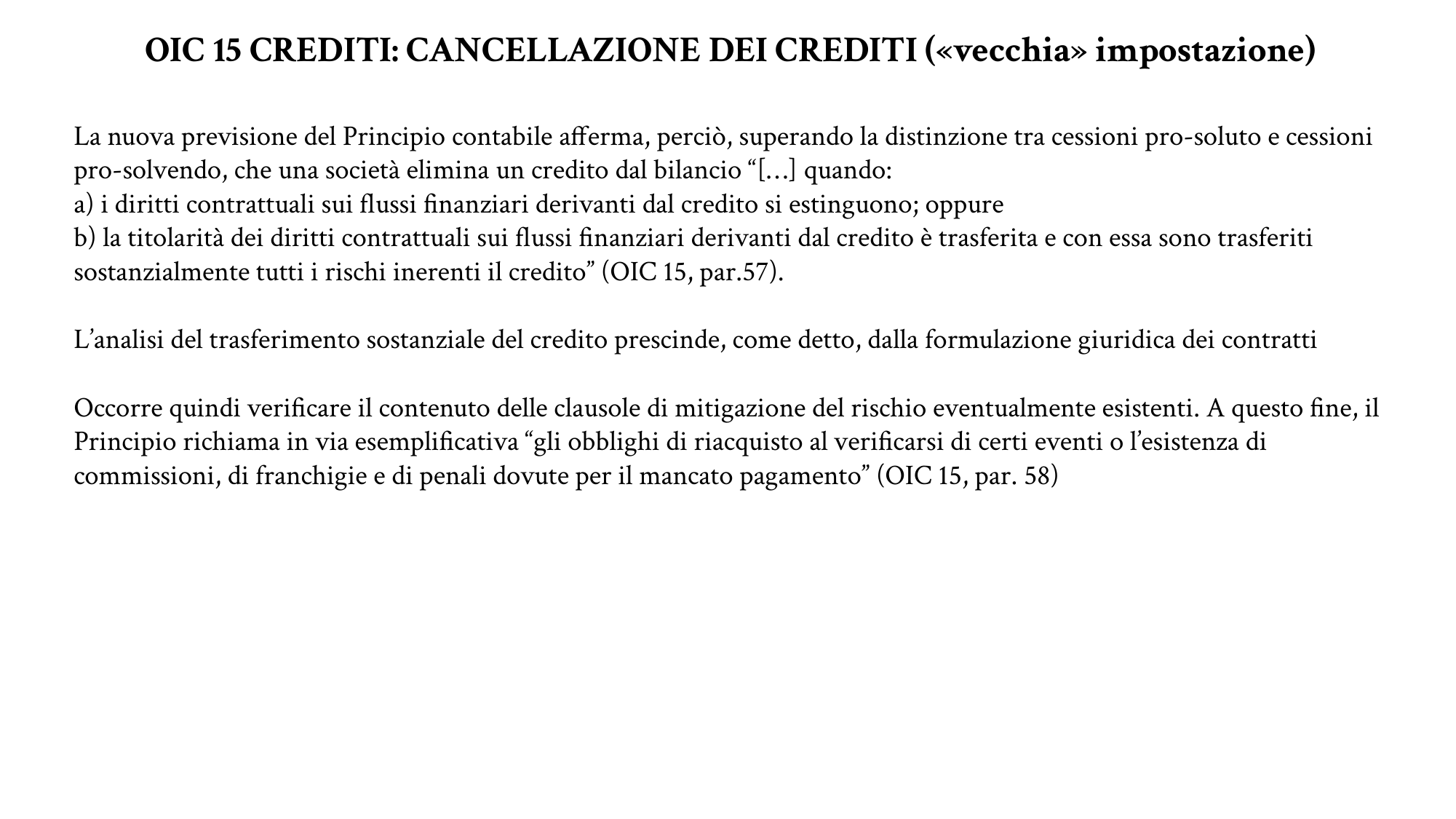

OIC 15 CREDITI: CANCELLAZIONE DEI CREDITI («vecchia» impostazione)
La nuova previsione del Principio contabile afferma, perciò, superando la distinzione tra cessioni pro-soluto e cessioni pro-solvendo, che una società elimina un credito dal bilancio “[…] quando:
a) i diritti contrattuali sui flussi finanziari derivanti dal credito si estinguono; oppure
b) la titolarità dei diritti contrattuali sui flussi finanziari derivanti dal credito è trasferita e con essa sono trasferiti sostanzialmente tutti i rischi inerenti il credito” (OIC 15, par.57).

L’analisi del trasferimento sostanziale del credito prescinde, come detto, dalla formulazione giuridica dei contratti

Occorre quindi verificare il contenuto delle clausole di mitigazione del rischio eventualmente esistenti. A questo fine, il Principio richiama in via esemplificativa “gli obblighi di riacquisto al verificarsi di certi eventi o l’esistenza di commissioni, di franchigie e di penali dovute per il mancato pagamento” (OIC 15, par. 58)